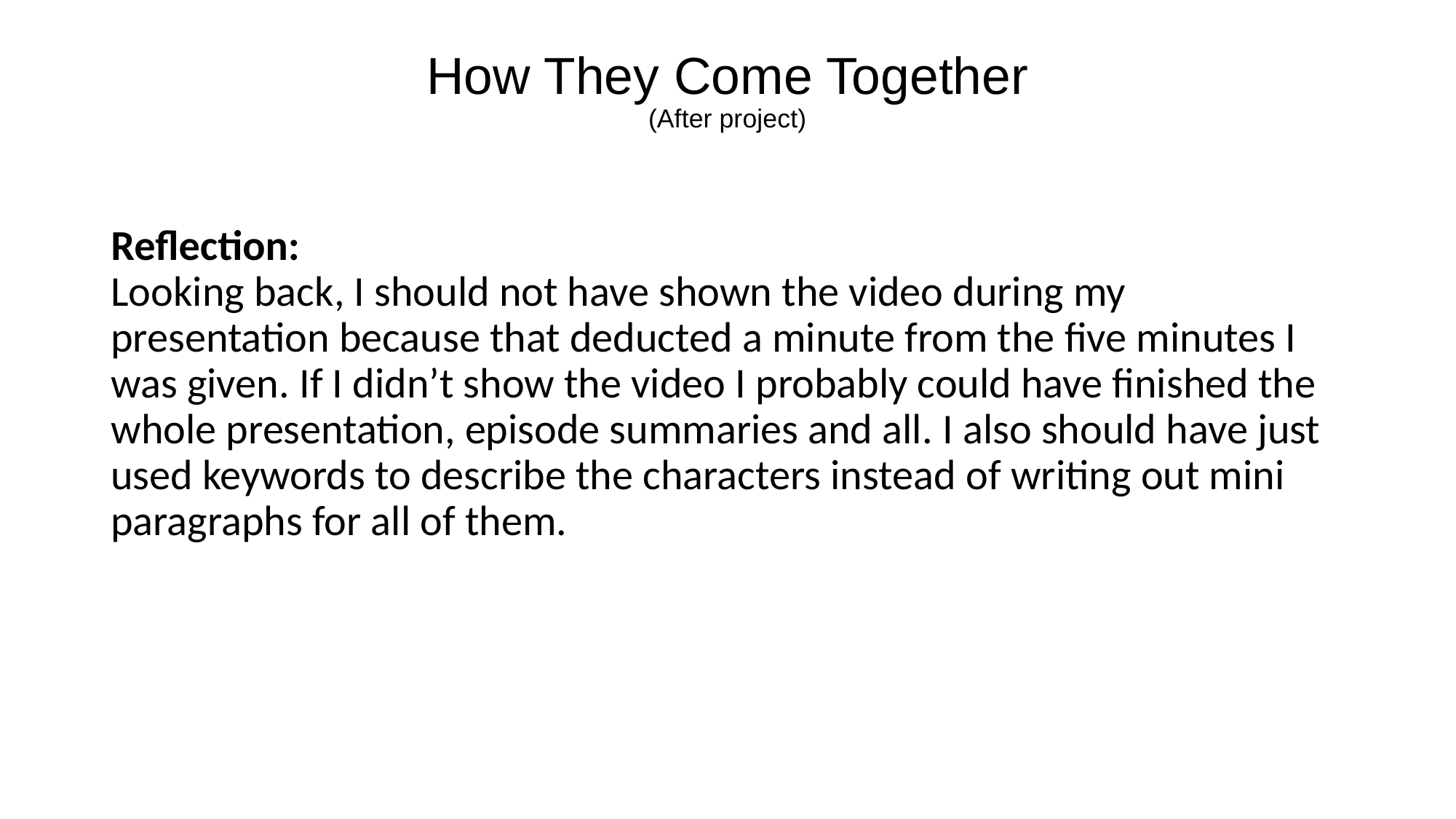

# How They Come Together (After project)
Reflection:
Looking back, I should not have shown the video during my presentation because that deducted a minute from the five minutes I was given. If I didn’t show the video I probably could have finished the whole presentation, episode summaries and all. I also should have just used keywords to describe the characters instead of writing out mini paragraphs for all of them.